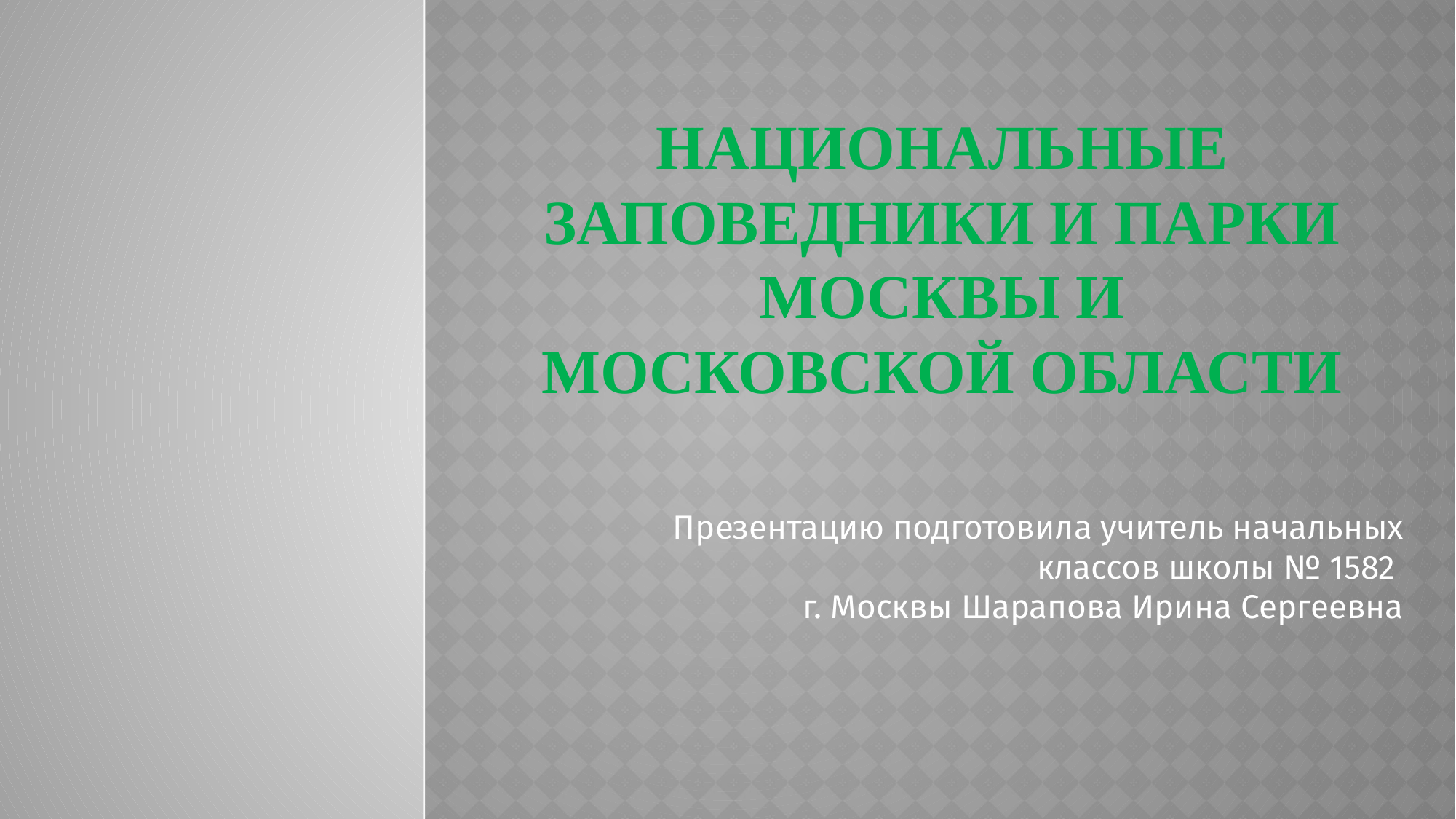

# Национальные заповедники и парки Москвы и Московской области
Презентацию подготовила учитель начальных классов школы № 1582
г. Москвы Шарапова Ирина Сергеевна